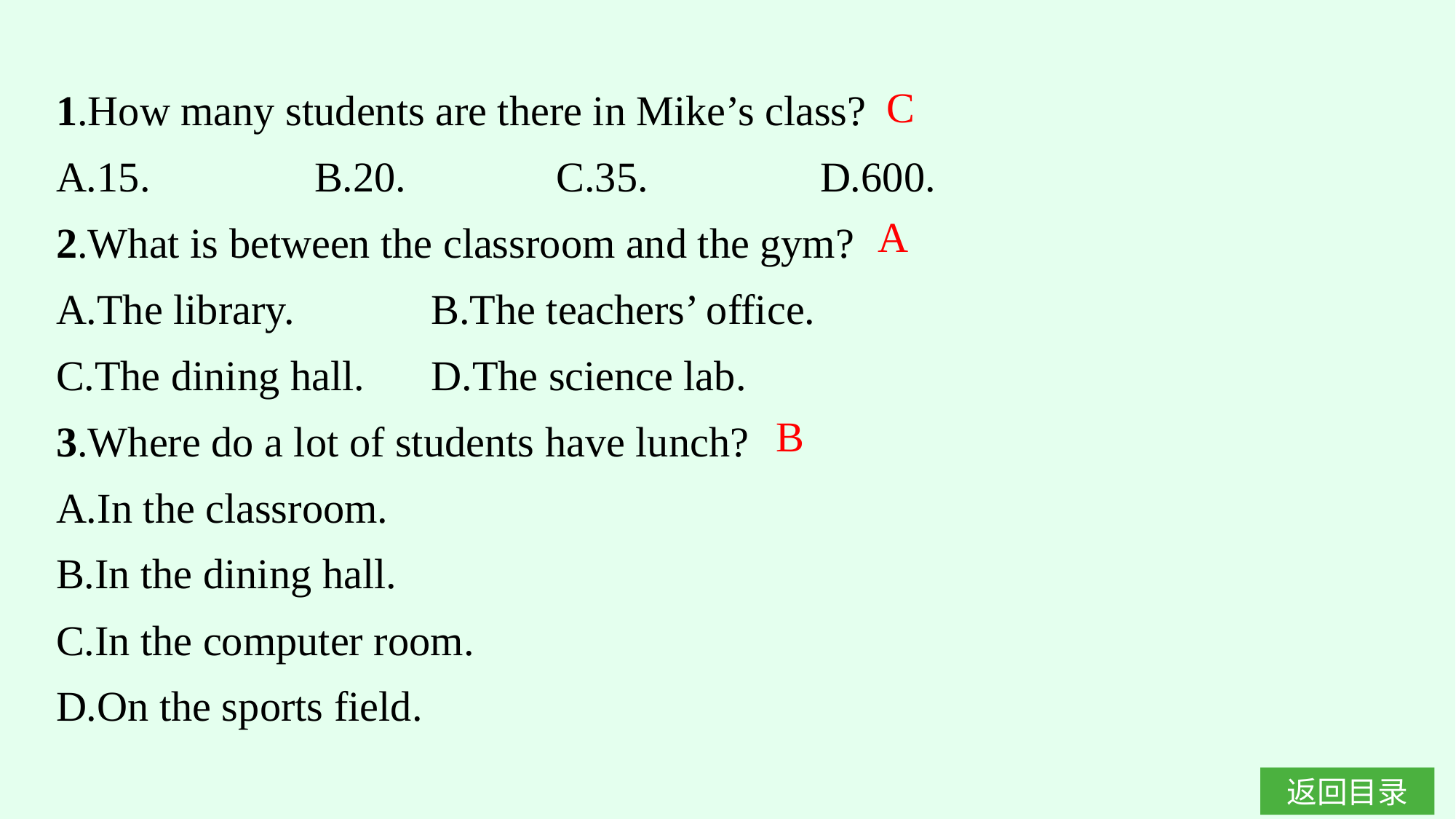

1.How many students are there in Mike’s class?
A.15.　	B.20.		C.35.		D.600.
2.What is between the classroom and the gym?
A.The library.		B.The teachers’ office.
C.The dining hall.	D.The science lab.
3.Where do a lot of students have lunch?
A.In the classroom.
B.In the dining hall.
C.In the computer room.
D.On the sports field.
C
A
B